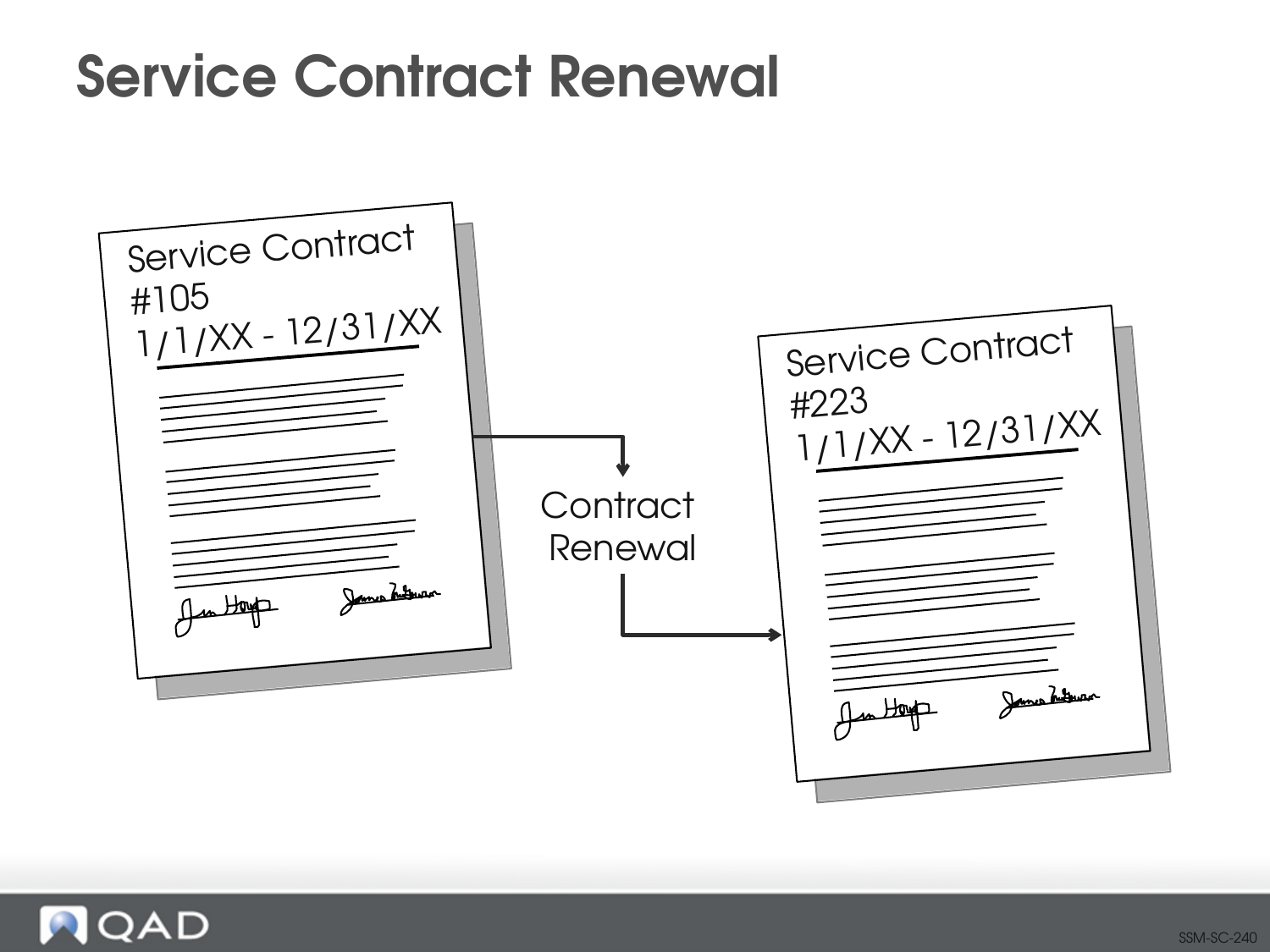

# Service Contract Renewal

Service Contract
#105
1/1/XX - 12/31/XX

Service Contract
#223
1/1/XX - 12/31/XX

Contract
Renewal

SSM-SC-240